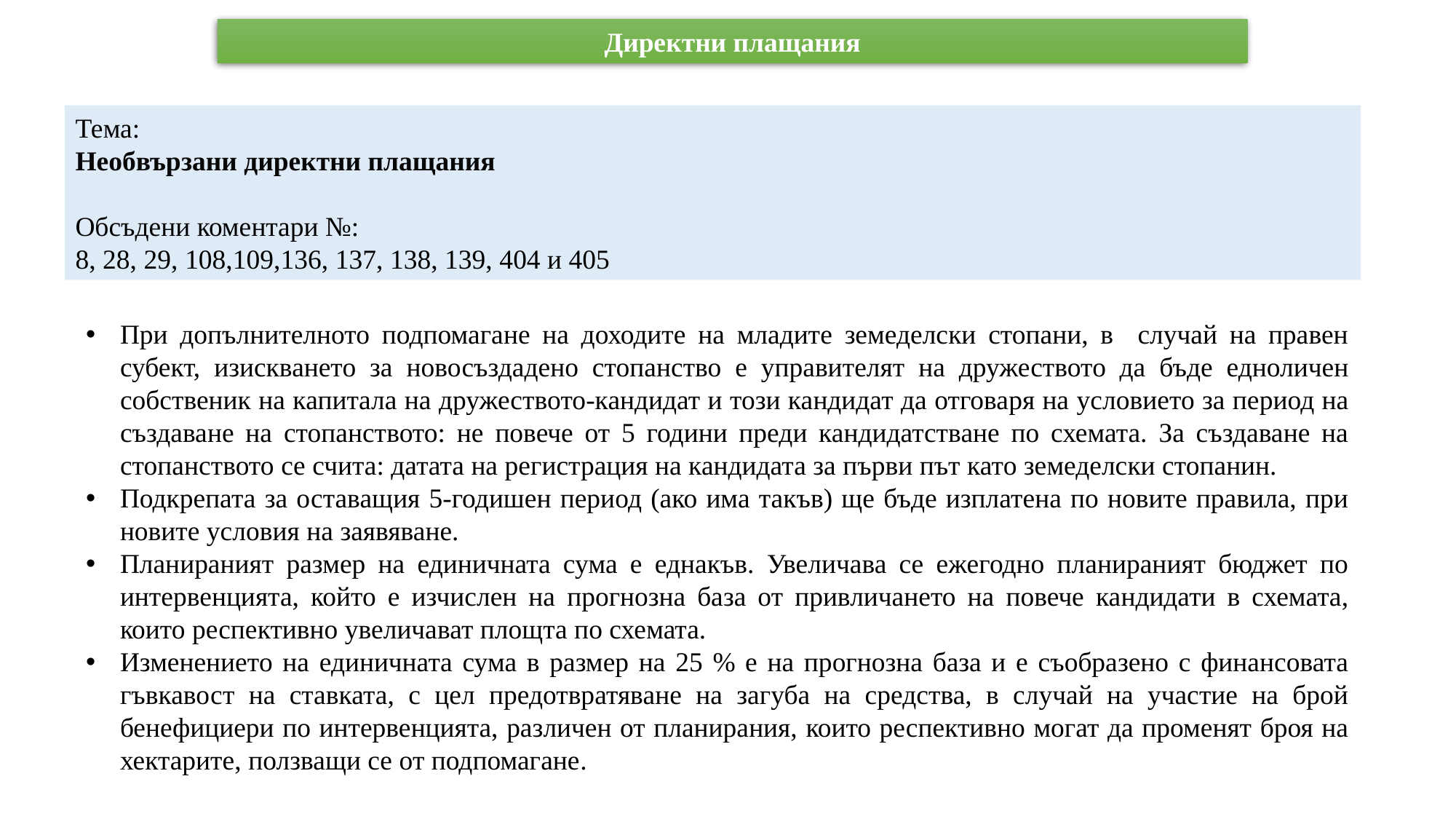

Директни плащания
Тема:
Необвързани директни плащания

Обсъдени коментари №:
8, 28, 29, 108,109,136, 137, 138, 139, 404 и 405
При допълнителното подпомагане на доходите на младите земеделски стопани, в  случай на правен субект, изискването за новосъздадено стопанство е управителят на дружеството да бъде едноличен собственик на капитала на дружеството-кандидат и този кандидат да отговаря на условието за период на създаване на стопанството: не повече от 5 години преди кандидатстване по схемата. За създаване на стопанството се счита: датата на регистрация на кандидата за първи път като земеделски стопанин.
Подкрепата за оставащия 5-годишен период (ако има такъв) ще бъде изплатена по новите правила, при новите условия на заявяване.
Планираният размер на единичната сума е еднакъв. Увеличава се ежегодно планираният бюджет по интервенцията, който е изчислен на прогнозна база от привличането на повече кандидати в схемата, които респективно увеличават площта по схемата.
Изменението на единичната сума в размер на 25 % е на прогнозна база и е съобразено с финансовата гъвкавост на ставката, с цел предотвратяване на загуба на средства, в случай на участие на брой бенефициери по интервенцията, различен от планирания, които респективно могат да променят броя на хектарите, ползващи се от подпомагане.